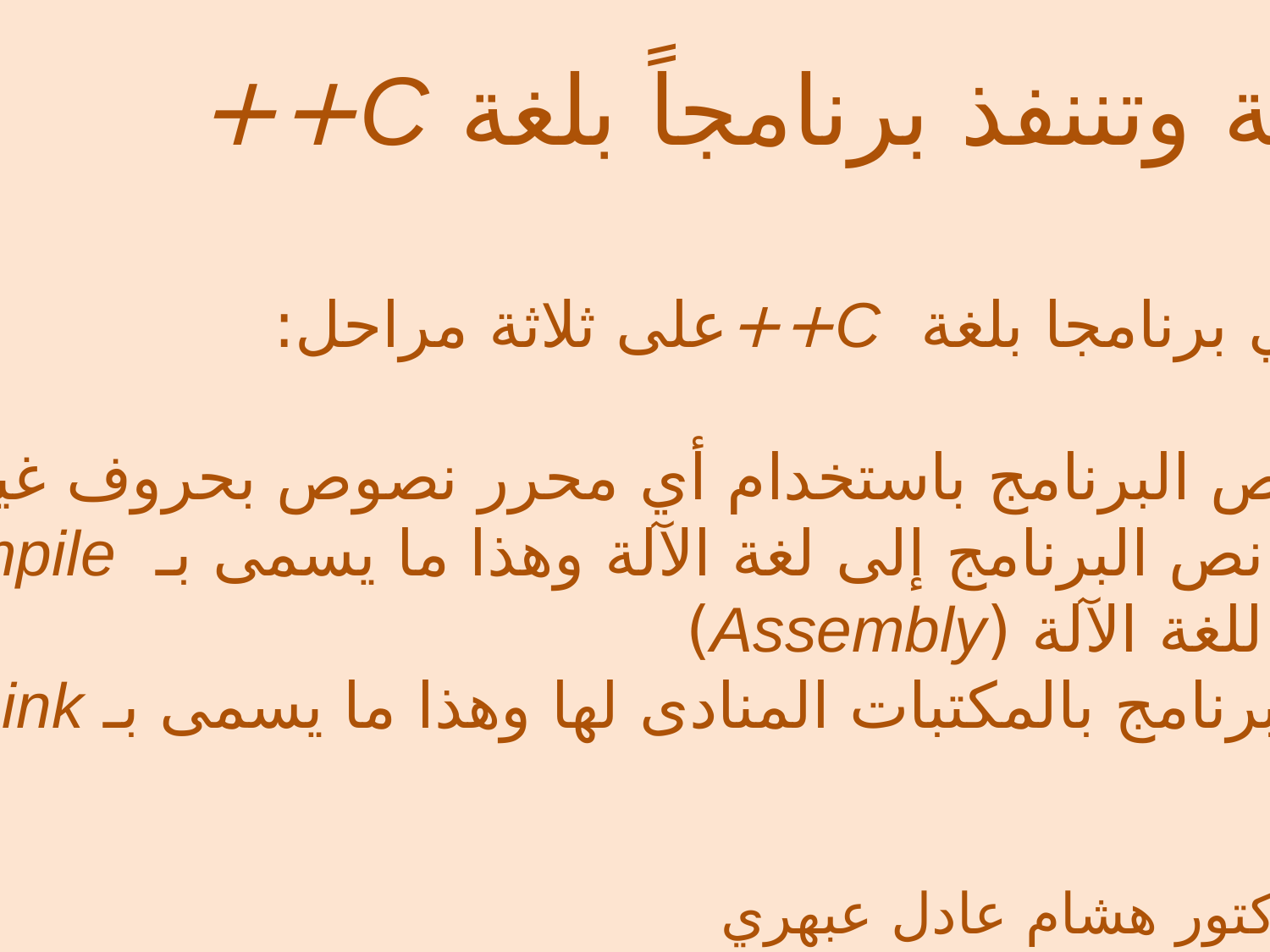

كتابة وتننفذ برنامجاً بلغة C++
يكتب أي برنامجا بلغة  C++على ثلاثة مراحل:

كتابة نص البرنامج باستخدام أي محرر نصوص بحروف غير منسقة.
ترجمة نص البرنامج إلى لغة الآلة وهذا ما يسمى بـ  Compile.
تحويله للغة الآلة (Assembly)
ربط البرنامج بالمكتبات المنادى لها وهذا ما يسمى بـ Link.
الدكتور هشام عادل عبهري